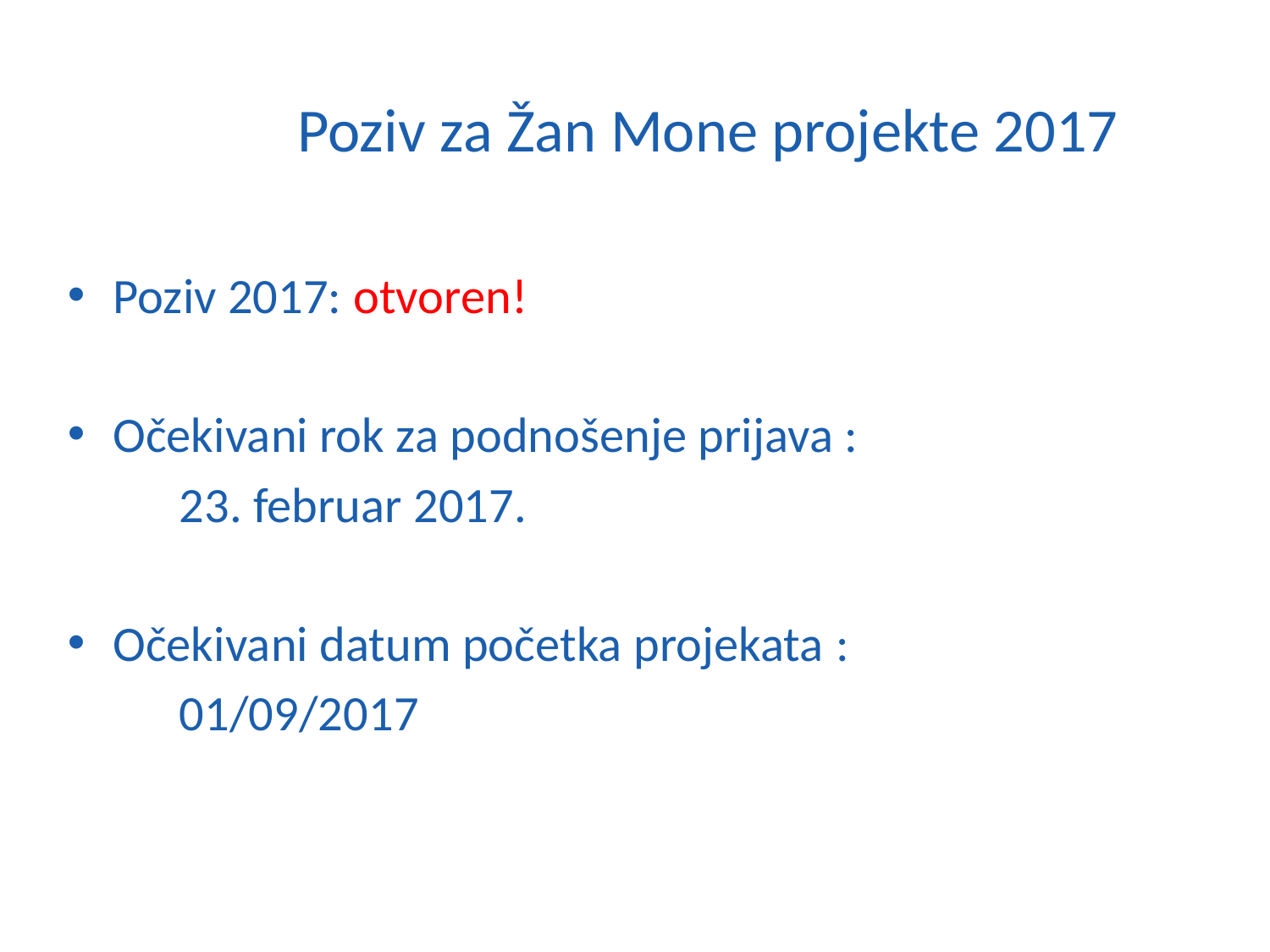

# Poziv za Žan Mone projekte 2017
Poziv 2017: otvoren!

Očekivani rok za podnošenje prijava :
	23. februar 2017.

Očekivani datum početka projekata :
	01/09/2017